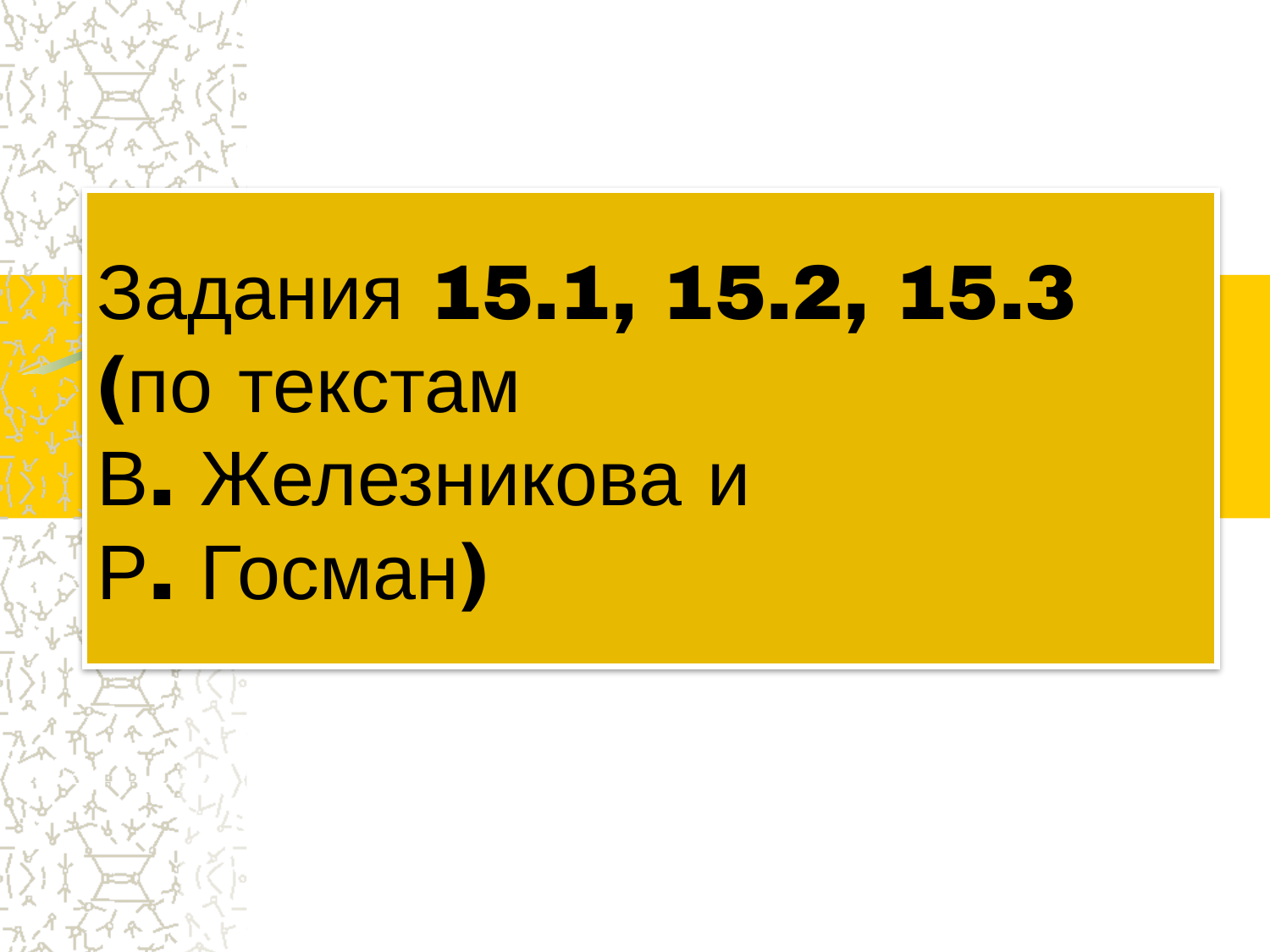

# Задания 15.1, 15.2, 15.3 (по текстам В. Железникова и Р. Госман)